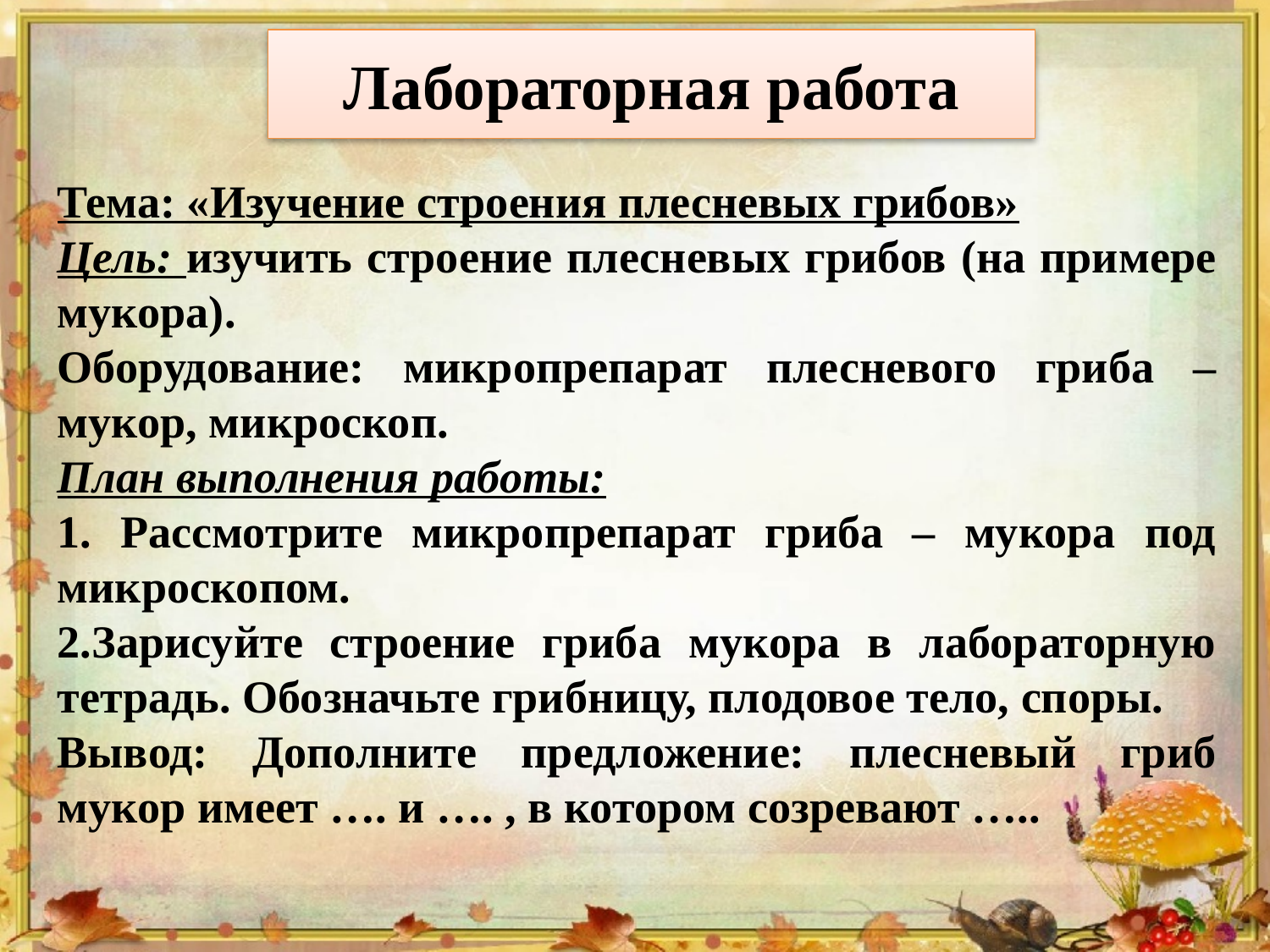

# Лабораторная работа
Тема: «Изучение строения плесневых грибов»
Цель: изучить строение плесневых грибов (на примере мукора).
Оборудование: микропрепарат плесневого гриба – мукор, микроскоп.
План выполнения работы:
1. Рассмотрите микропрепарат гриба – мукора под микроскопом.
2.Зарисуйте строение гриба мукора в лабораторную тетрадь. Обозначьте грибницу, плодовое тело, споры.
Вывод: Дополните предложение: плесневый гриб мукор имеет …. и …. , в котором созревают …..